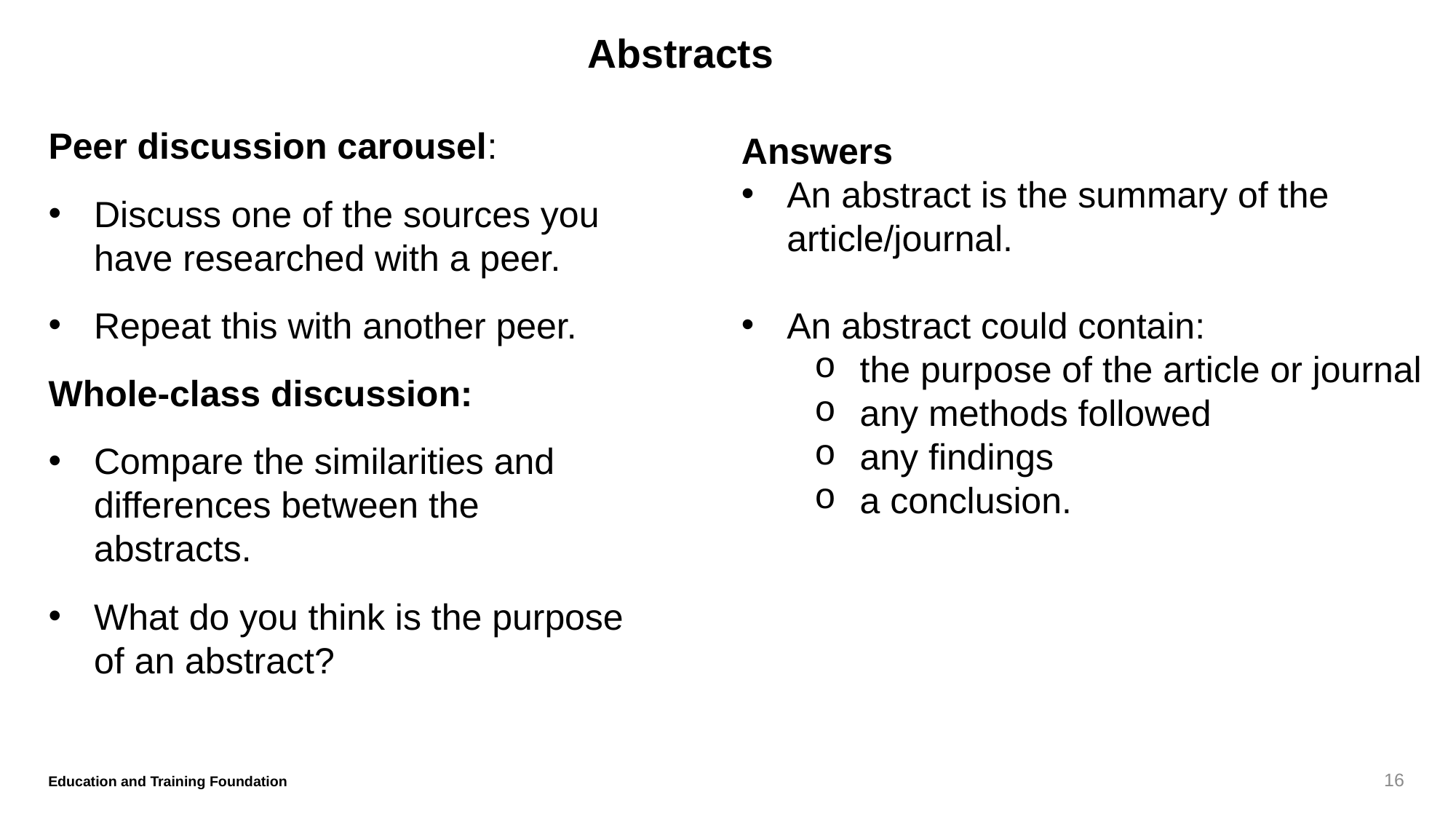

# Abstracts
Peer discussion carousel:
Discuss one of the sources you have researched with a peer.
Repeat this with another peer.
Whole-class discussion:
Compare the similarities and differences between the abstracts.
What do you think is the purpose of an abstract?

Answers
An abstract is the summary of the article/journal.

An abstract could contain:
the purpose of the article or journal
any methods followed
any findings
a conclusion.
16
Education and Training Foundation